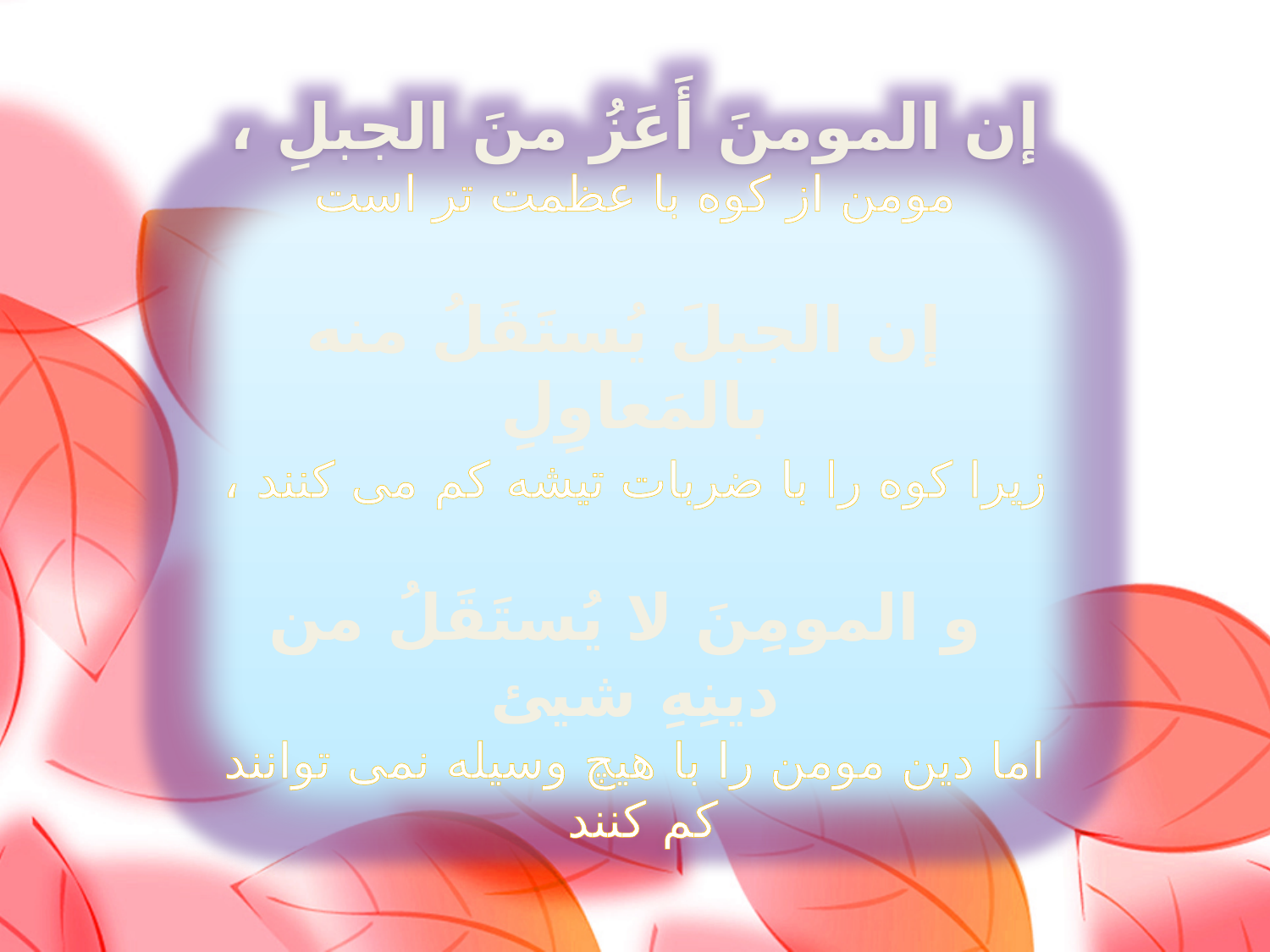

إن المومنَ أَعَزُ منَ الجبلِ ،
مومن از کوه با عظمت تر است

 إن الجبلَ یُستَقَلُ منه بالمَعاوِلِ
زیرا کوه را با ضربات تیشه کم می کنند ،

 و المومِنَ لا یُستَقَلُ من دینِهِ شیئ
اما دین مومن را با هیچ وسیله نمی توانند کم کنند